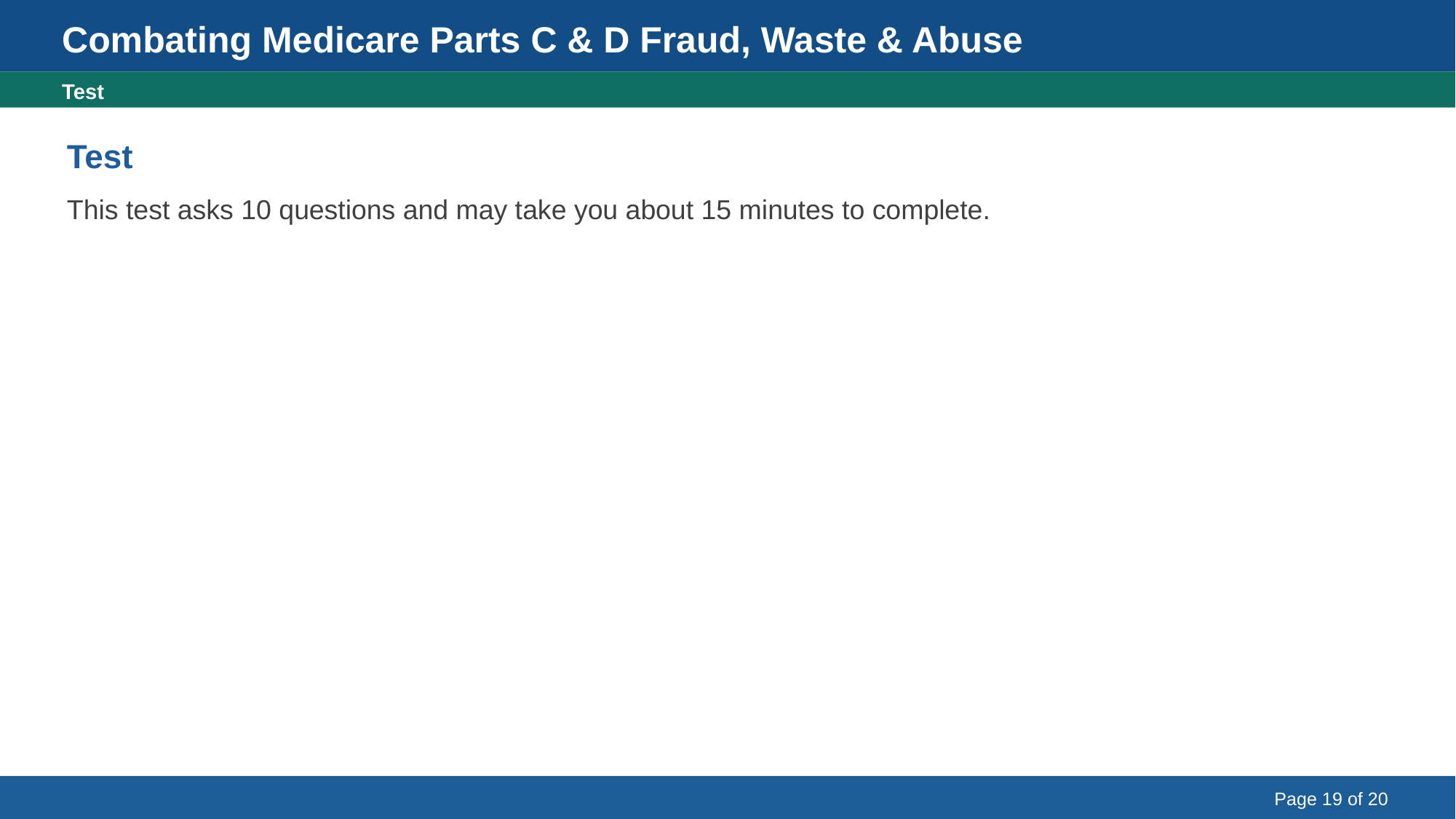

Combating Medicare Parts C & D Fraud, Waste & Abuse

Test
Test
This test asks 10 questions and may take you about 15 minutes to complete.

Page 19 of 20